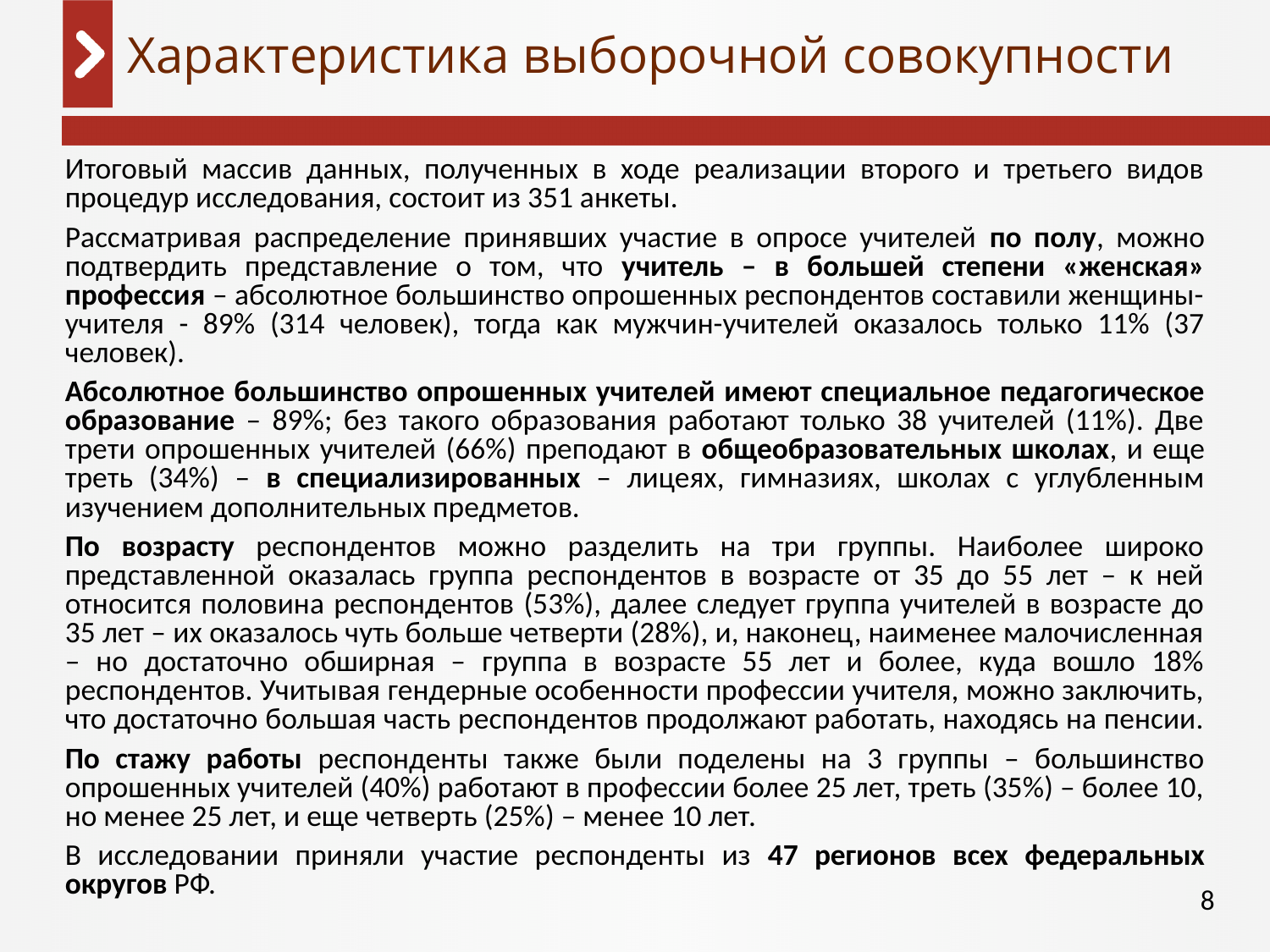

# Характеристика выборочной совокупности
Итоговый массив данных, полученных в ходе реализации второго и третьего видов процедур исследования, состоит из 351 анкеты.
Рассматривая распределение принявших участие в опросе учителей по полу, можно подтвердить представление о том, что учитель – в большей степени «женская» профессия – абсолютное большинство опрошенных респондентов составили женщины-учителя - 89% (314 человек), тогда как мужчин-учителей оказалось только 11% (37 человек).
Абсолютное большинство опрошенных учителей имеют специальное педагогическое образование – 89%; без такого образования работают только 38 учителей (11%). Две трети опрошенных учителей (66%) преподают в общеобразовательных школах, и еще треть (34%) – в специализированных – лицеях, гимназиях, школах с углубленным изучением дополнительных предметов.
По возрасту респондентов можно разделить на три группы. Наиболее широко представленной оказалась группа респондентов в возрасте от 35 до 55 лет – к ней относится половина респондентов (53%), далее следует группа учителей в возрасте до 35 лет – их оказалось чуть больше четверти (28%), и, наконец, наименее малочисленная – но достаточно обширная – группа в возрасте 55 лет и более, куда вошло 18% респондентов. Учитывая гендерные особенности профессии учителя, можно заключить, что достаточно большая часть респондентов продолжают работать, находясь на пенсии.
По стажу работы респонденты также были поделены на 3 группы – большинство опрошенных учителей (40%) работают в профессии более 25 лет, треть (35%) – более 10, но менее 25 лет, и еще четверть (25%) – менее 10 лет.
В исследовании приняли участие респонденты из 47 регионов всех федеральных округов РФ.